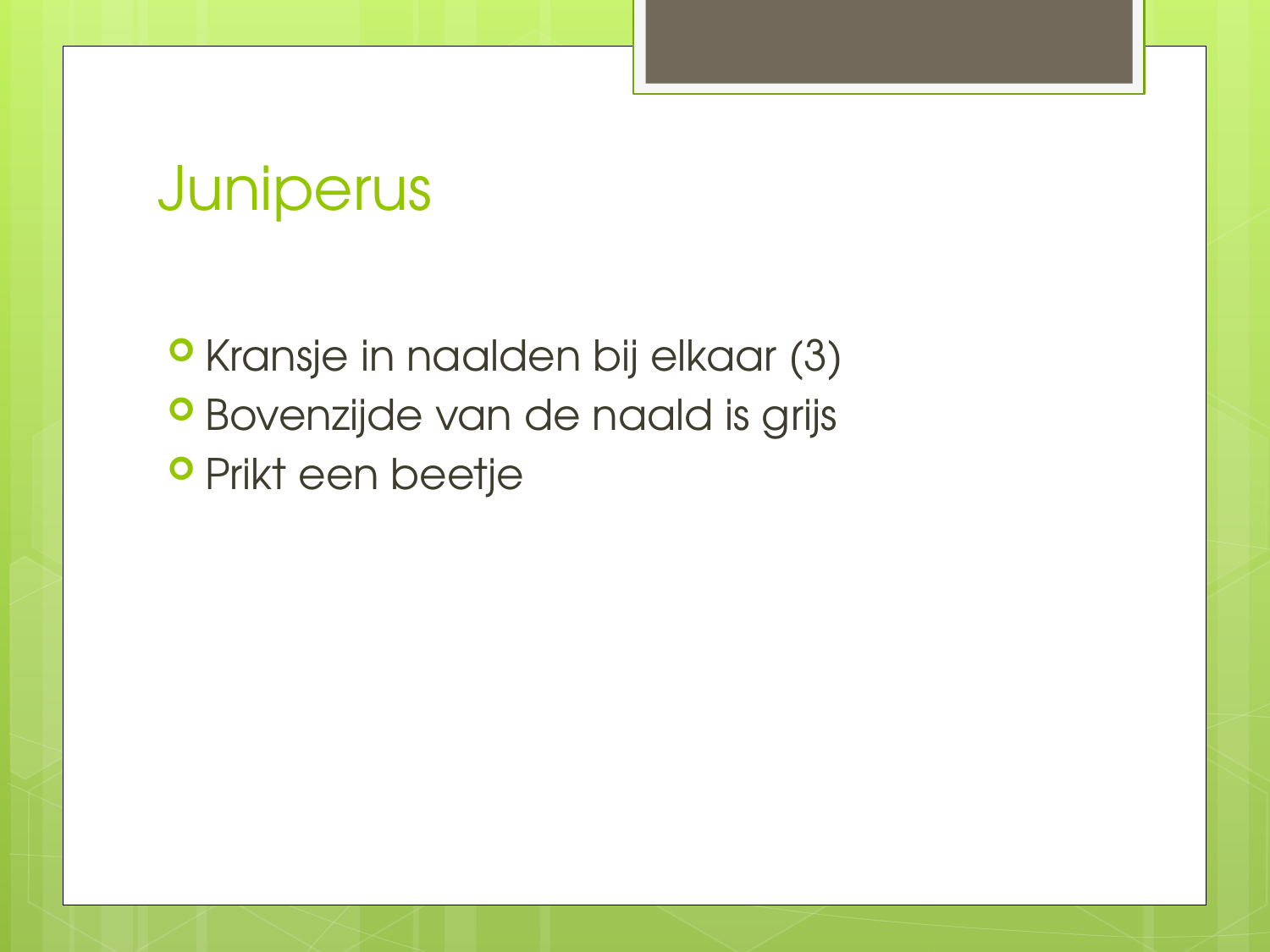

# Juniperus
Kransje in naalden bij elkaar (3)
Bovenzijde van de naald is grijs
Prikt een beetje